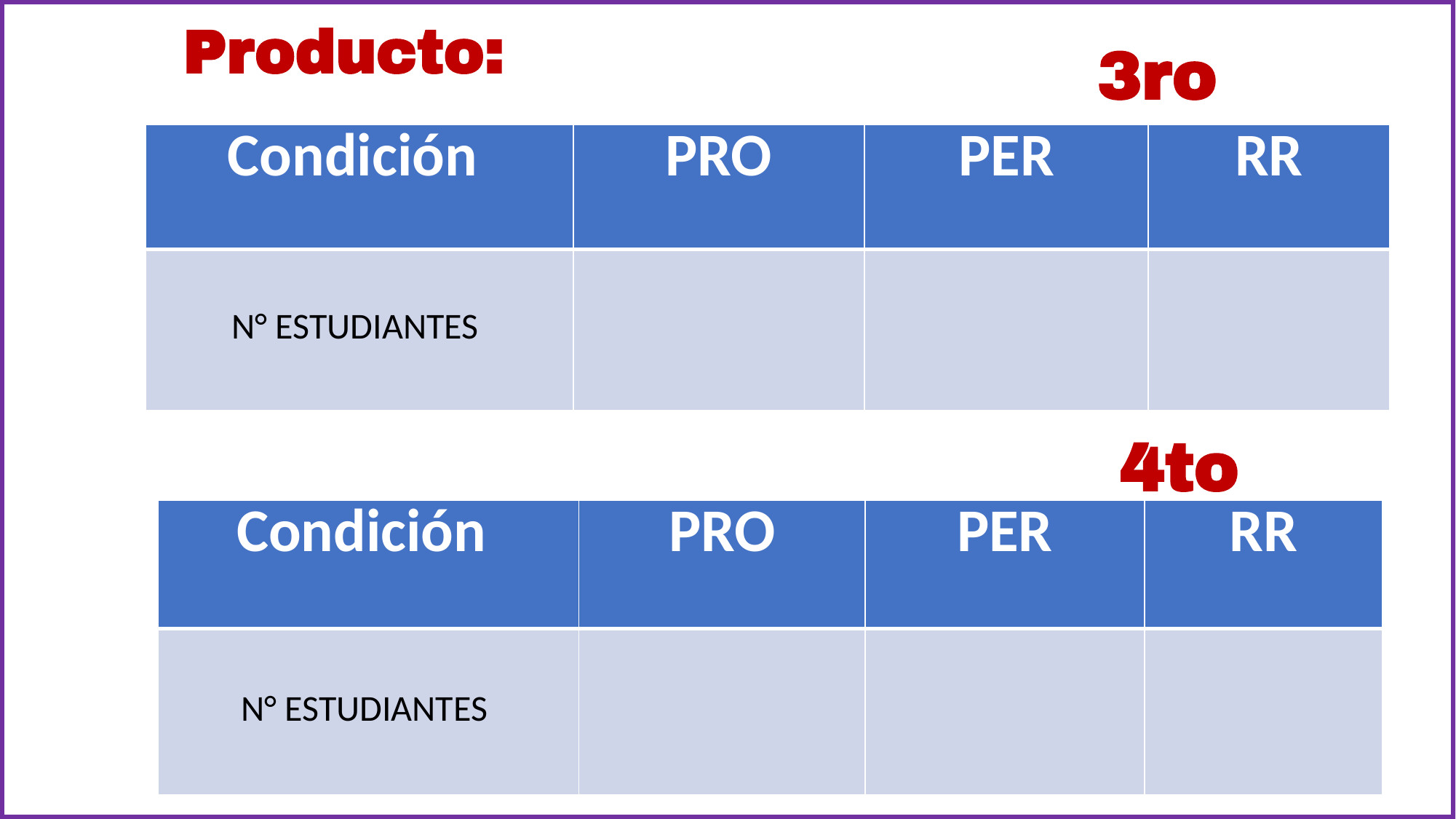

Producto:
3ro
| Condición | PRO | PER | RR |
| --- | --- | --- | --- |
| N° ESTUDIANTES |  |  |  |
4to
| Condición | PRO | PER | RR |
| --- | --- | --- | --- |
| N° ESTUDIANTES |  |  |  |